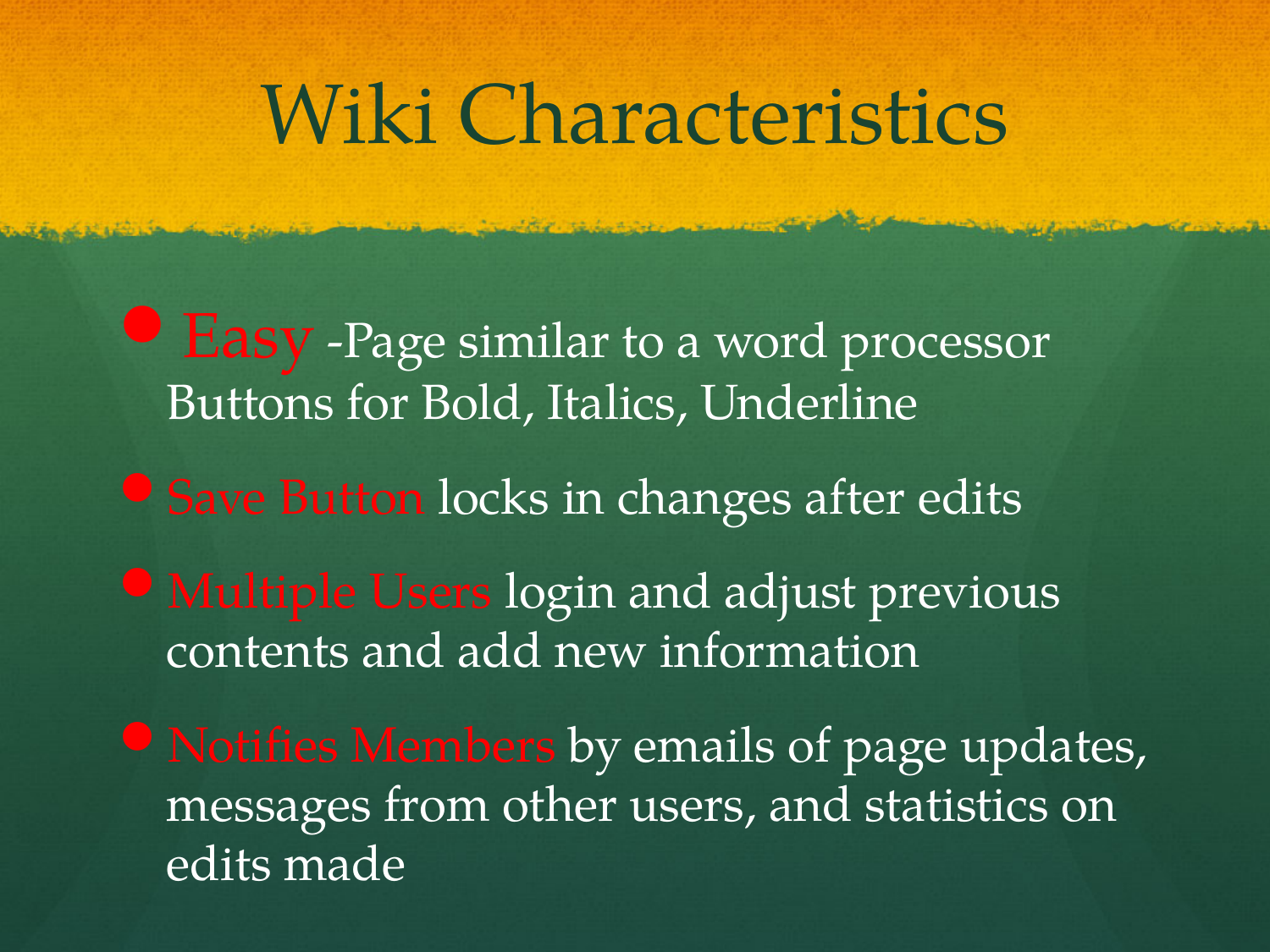

# Wiki Characteristics
Easy -Page similar to a word processor Buttons for Bold, Italics, Underline
Save Button locks in changes after edits
Multiple Users login and adjust previous contents and add new information
Notifies Members by emails of page updates, messages from other users, and statistics on edits made